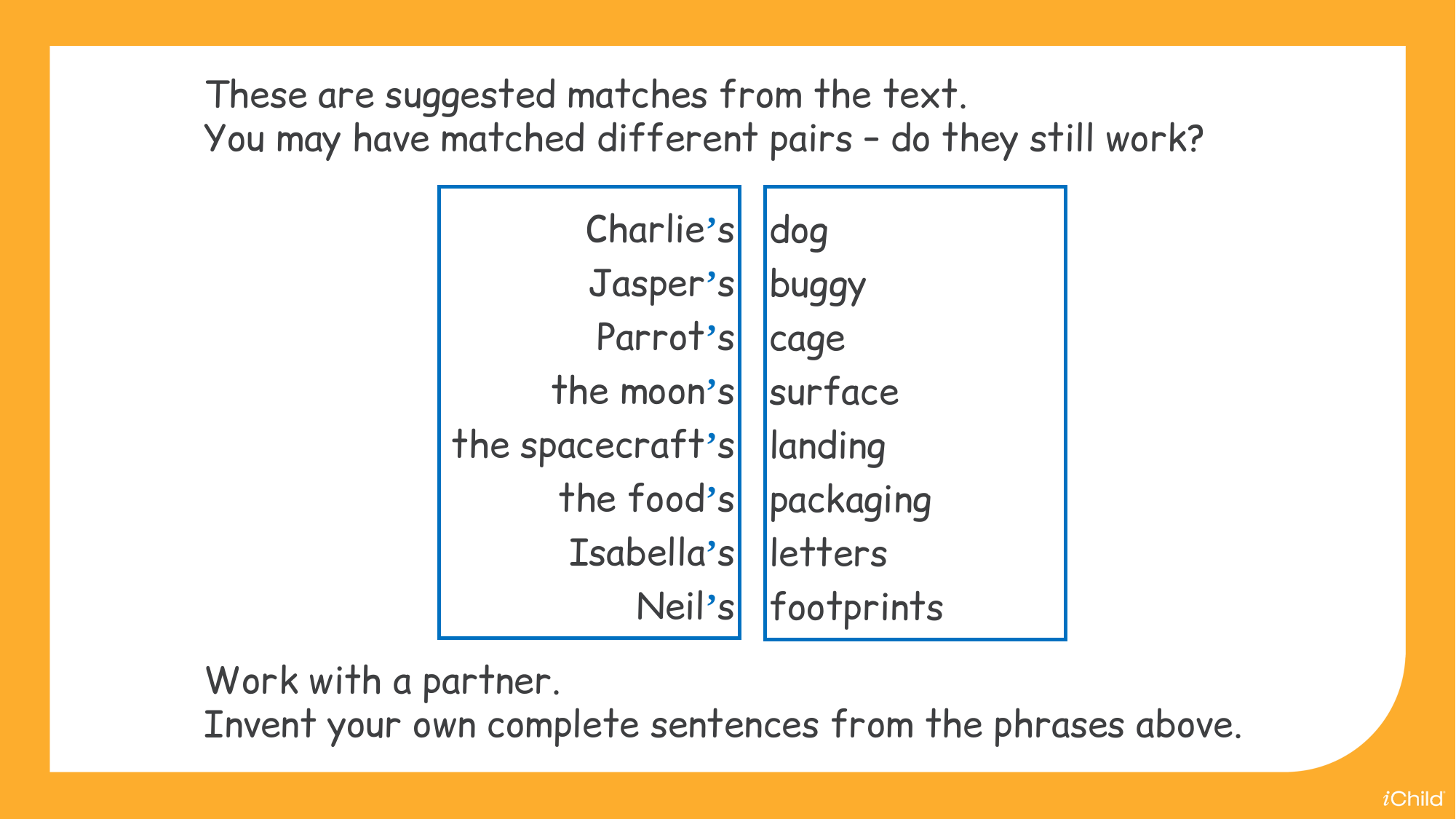

These are suggested matches from the text.
You may have matched different pairs – do they still work?
Charlie’s
Jasper’s
Parrot’s
the moon’s
the spacecraft’s
the food’s
Isabella’s
Neil’s
dog
buggy
cage
surface
landing
packaging
letters
footprints
Work with a partner.
Invent your own complete sentences from the phrases above.